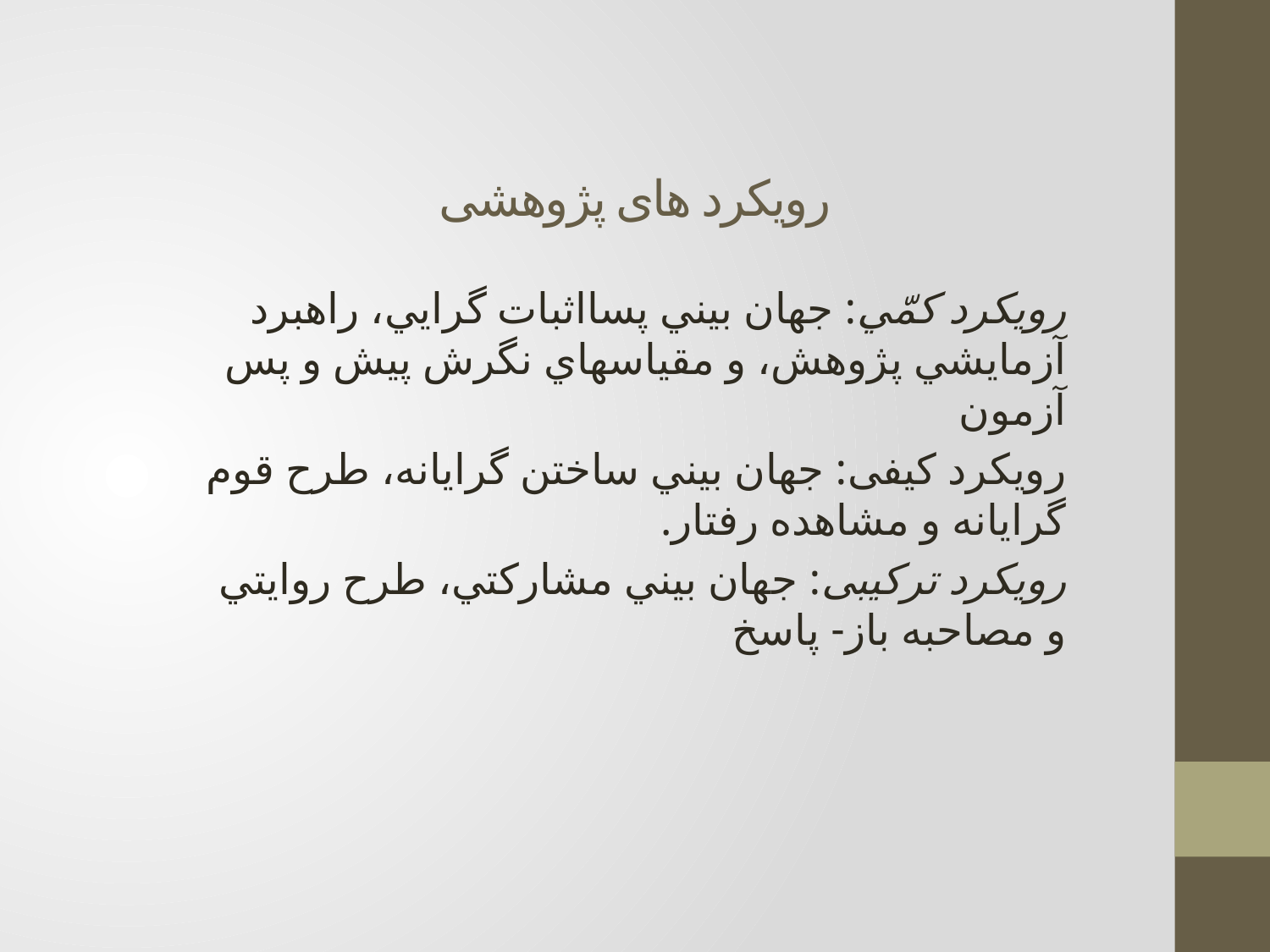

# رویکرد های پژوهشی
رويكرد کمّي: جهان بيني پسااثبات گرايي، راهبرد آزمايشي پژوهش، و مقياسهاي نگرش پيش و پس آزمون
رویکرد کیفی: جهان بيني ساختن گرايانه، طرح قوم گرايانه و مشاهده رفتار.
رويكرد ترکیبی: جهان بيني مشاركتي، طرح روايتي و مصاحبه باز- پاسخ